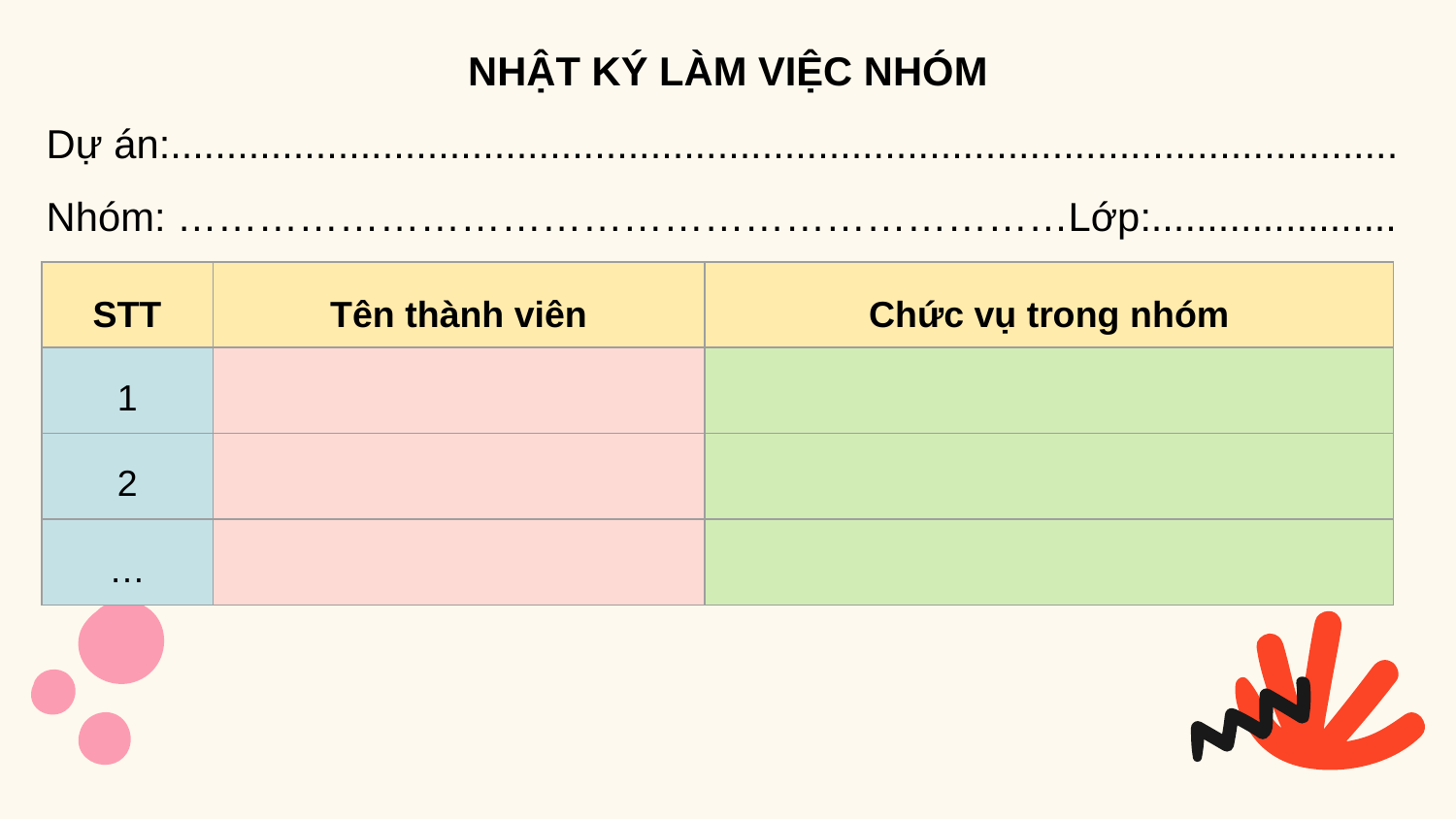

NHẬT KÝ LÀM VIỆC NHÓM
Dự án:..............................................................................................................
Nhóm: …………………………………………………………Lớp:......................
| STT | Tên thành viên | Chức vụ trong nhóm |
| --- | --- | --- |
| 1 |  |  |
| 2 |  |  |
| … |  |  |